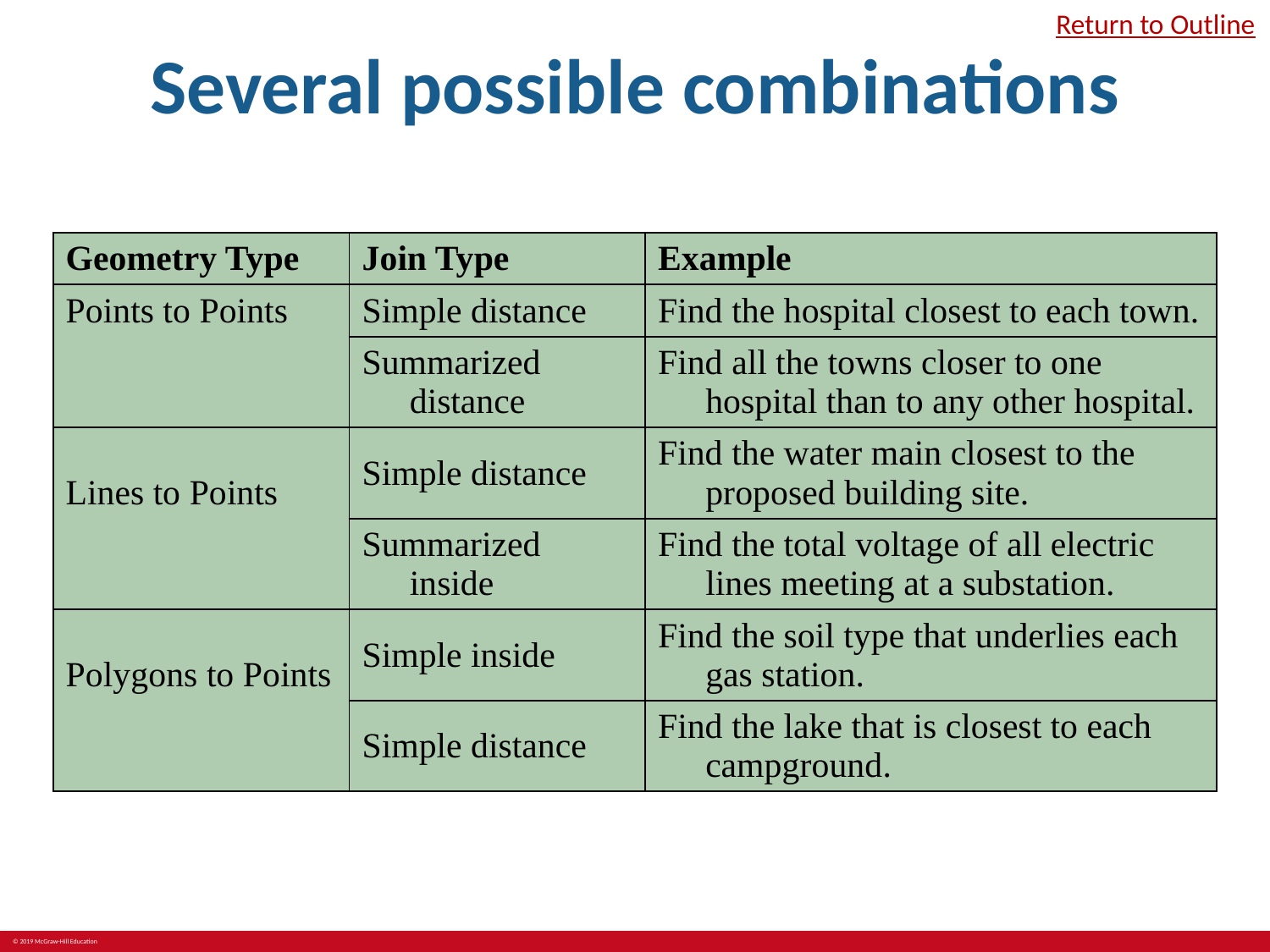

# Several possible combinations
Return to Outline
| Geometry Type | Join Type | Example |
| --- | --- | --- |
| Points to Points | Simple distance | Find the hospital closest to each town. |
|  | Summarized distance | Find all the towns closer to one hospital than to any other hospital. |
| Lines to Points | Simple distance | Find the water main closest to the proposed building site. |
|  | Summarized inside | Find the total voltage of all electric lines meeting at a substation. |
| Polygons to Points | Simple inside | Find the soil type that underlies each gas station. |
|  | Simple distance | Find the lake that is closest to each campground. |